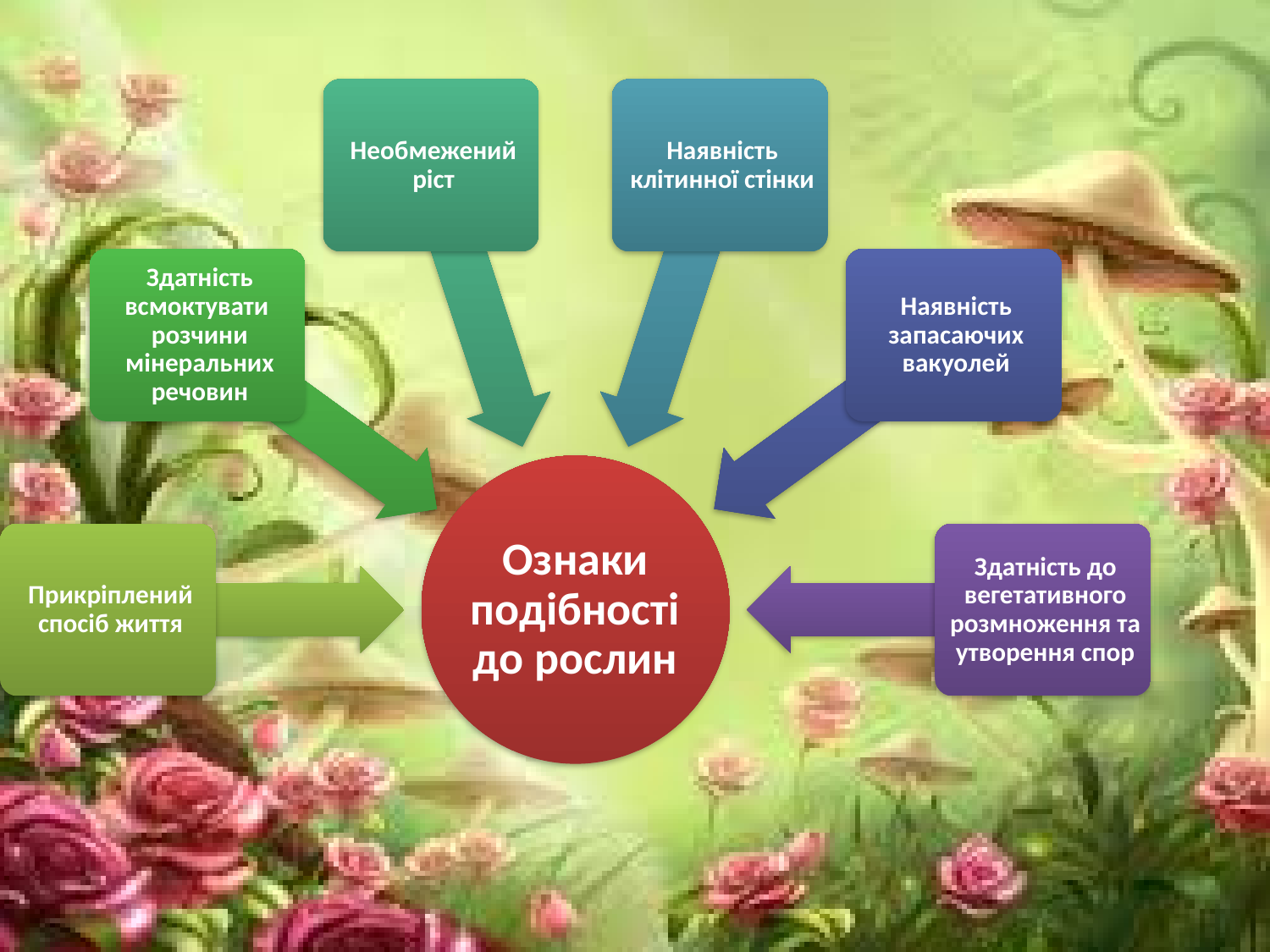

Ознаки подібності до рослин
Прикріплений спосіб життя
Здатність всмоктувати  розчини мінеральних речовин
Необмежений ріст
Наявність клітинної стінки
Наявність запасаючих вакуолей
Здатність до вегетативного розмноження та утворення спор